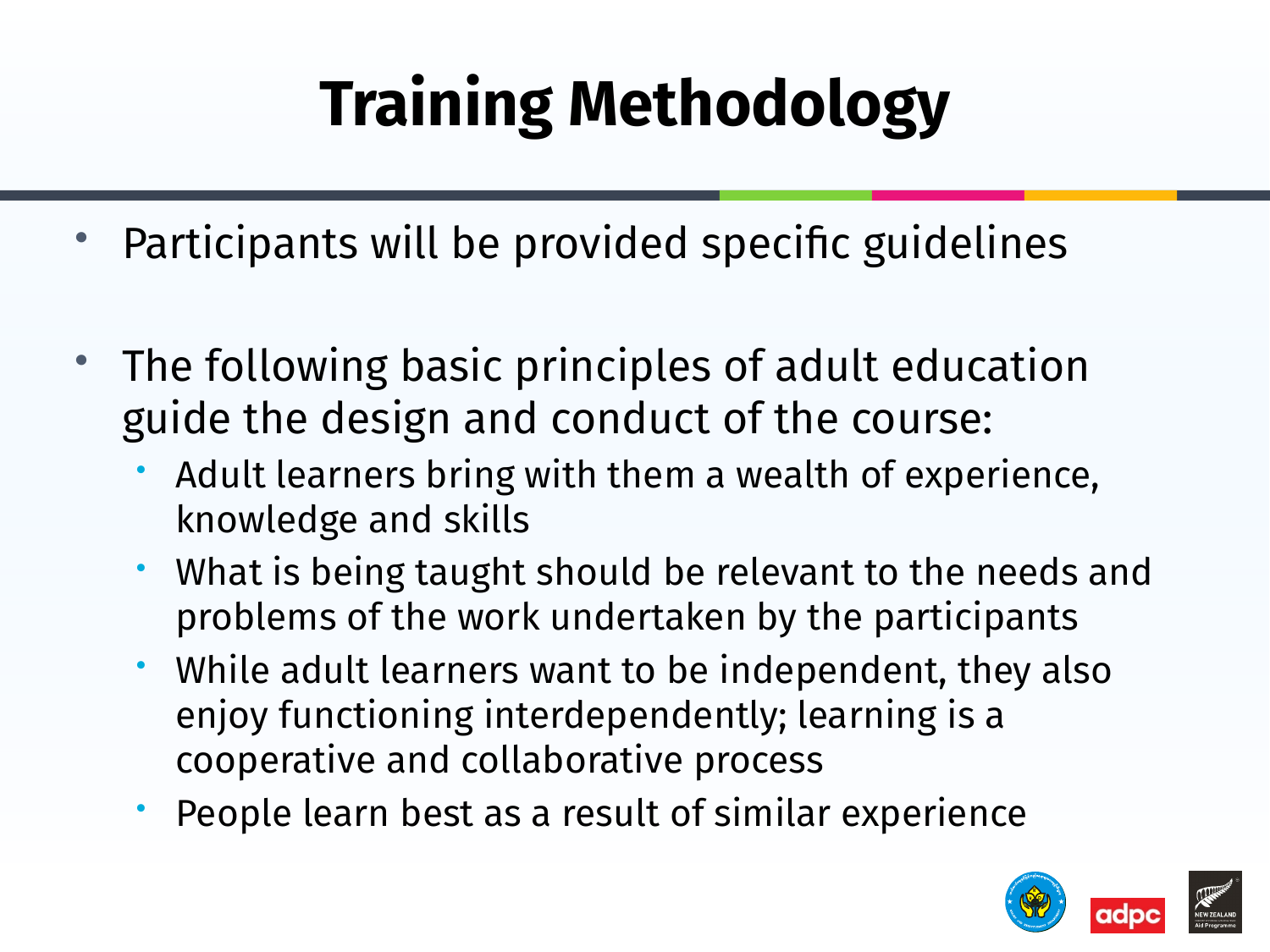

# Training Methodology
Participants will be provided specific guidelines

The following basic principles of adult education guide the design and conduct of the course:
Adult learners bring with them a wealth of experience, knowledge and skills
What is being taught should be relevant to the needs and problems of the work undertaken by the participants
While adult learners want to be independent, they also enjoy functioning interdependently; learning is a cooperative and collaborative process
People learn best as a result of similar experience